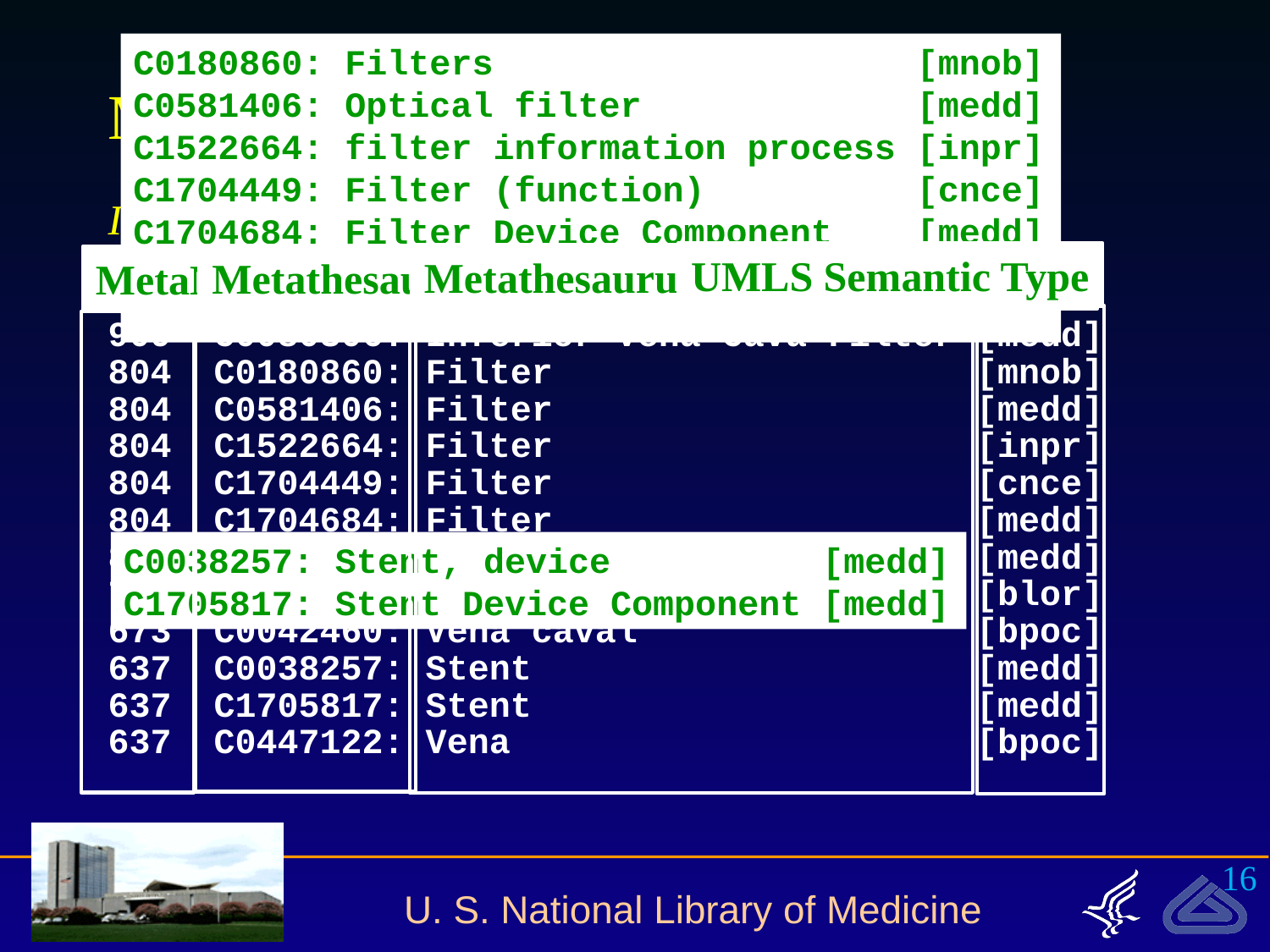

C0180860: Filters                    [mnob]
C0581406: Optical filter             [medd]
C1522664: filter information process [inpr]
C1704449: Filter (function)          [cnce]
C1704684: Filter Device Component    [medd]
C1875155: Filter - medical device    [medd]

# MetaMap - Processing Example
Inferior  vena  caval  stent  filter (PMID  3490760)
Candidate Concepts:
909  C0080306: Inferior Vena Cava Filter [medd]
804  C0180860: Filter                    [mnob]
804  C0581406: Filter                    [medd]
804  C1522664: Filter                    [inpr]
804  C1704449: Filter                    [cnce]
804  C1704684: Filter                    [medd]
804  C1875155: FILTER                    [medd]
717  C0521360: Inferior vena caval       [blor]
673  C0042460: Vena caval                [bpoc]
637  C0038257: Stent                     [medd]
637  C1705817: Stent                     [medd]
637  C0447122: Vena                      [bpoc]
UMLS Semantic Type
Metathesaurus String
Metathesaurus Concept Unique Identifier (CUI)
MetaMap Score (≤ 1000)

C0038257: Stent, device          [medd]
C1705817: Stent Device Component [medd]
16